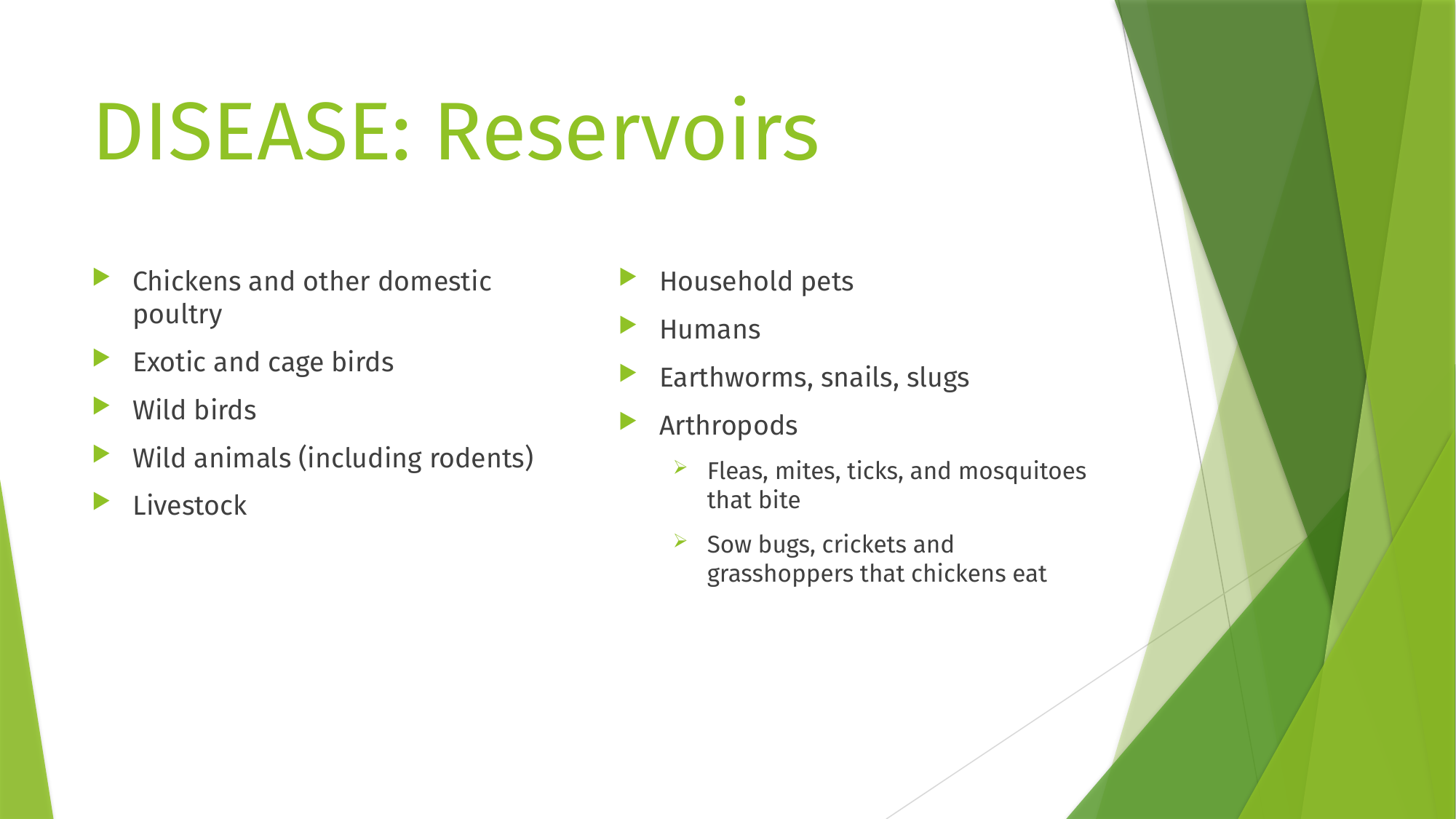

# DISEASE: Reservoirs
Chickens and other domestic poultry
Exotic and cage birds
Wild birds
Wild animals (including rodents)
Livestock
Household pets
Humans
Earthworms, snails, slugs
Arthropods
Fleas, mites, ticks, and mosquitoes that bite
Sow bugs, crickets and grasshoppers that chickens eat